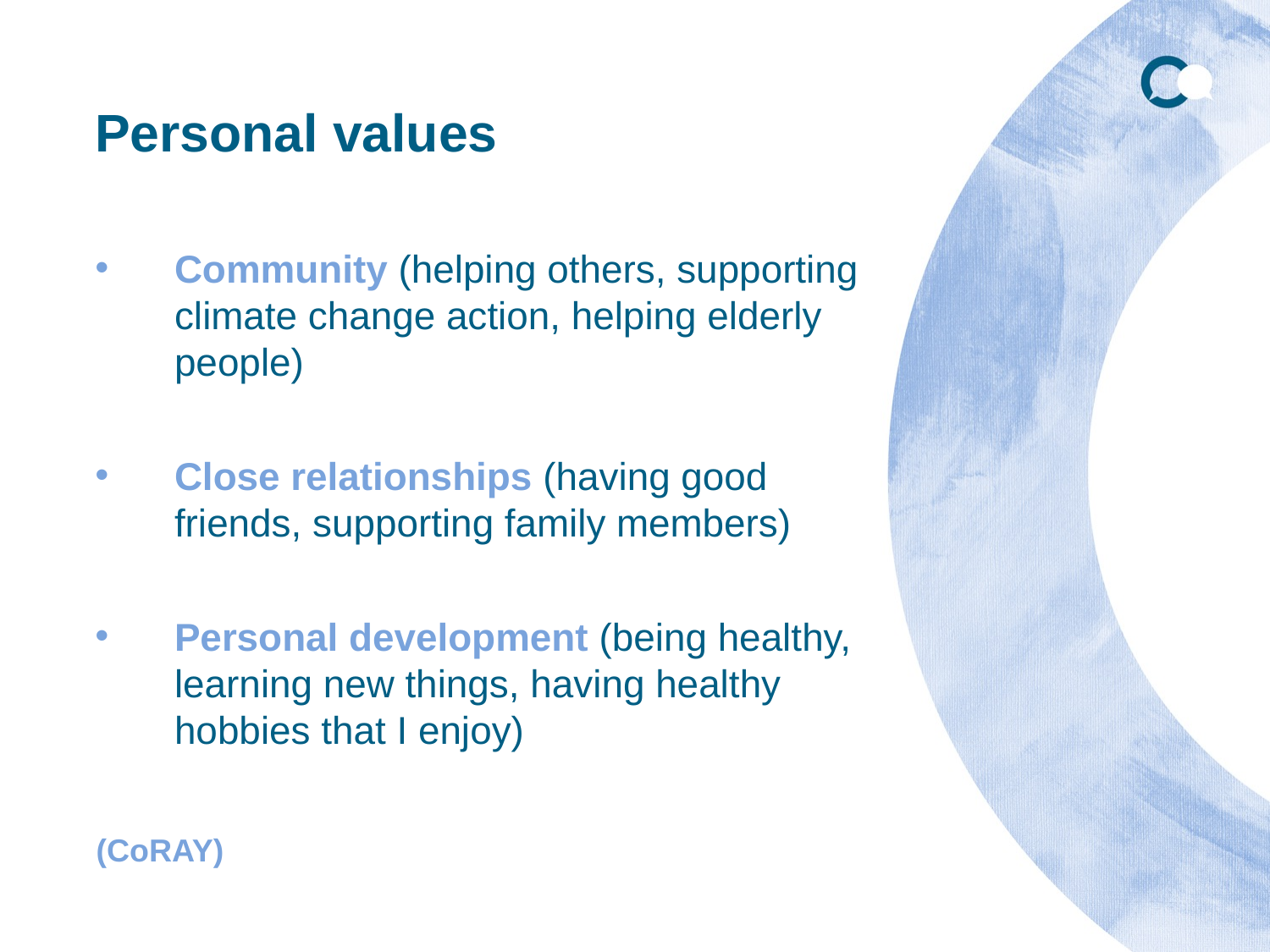

# Personal values
Community (helping others, supporting climate change action, helping elderly people)

Close relationships (having good friends, supporting family members)

Personal development (being healthy, learning new things, having healthy hobbies that I enjoy)
our fears, even if we feel anxious?
(CoRAY)